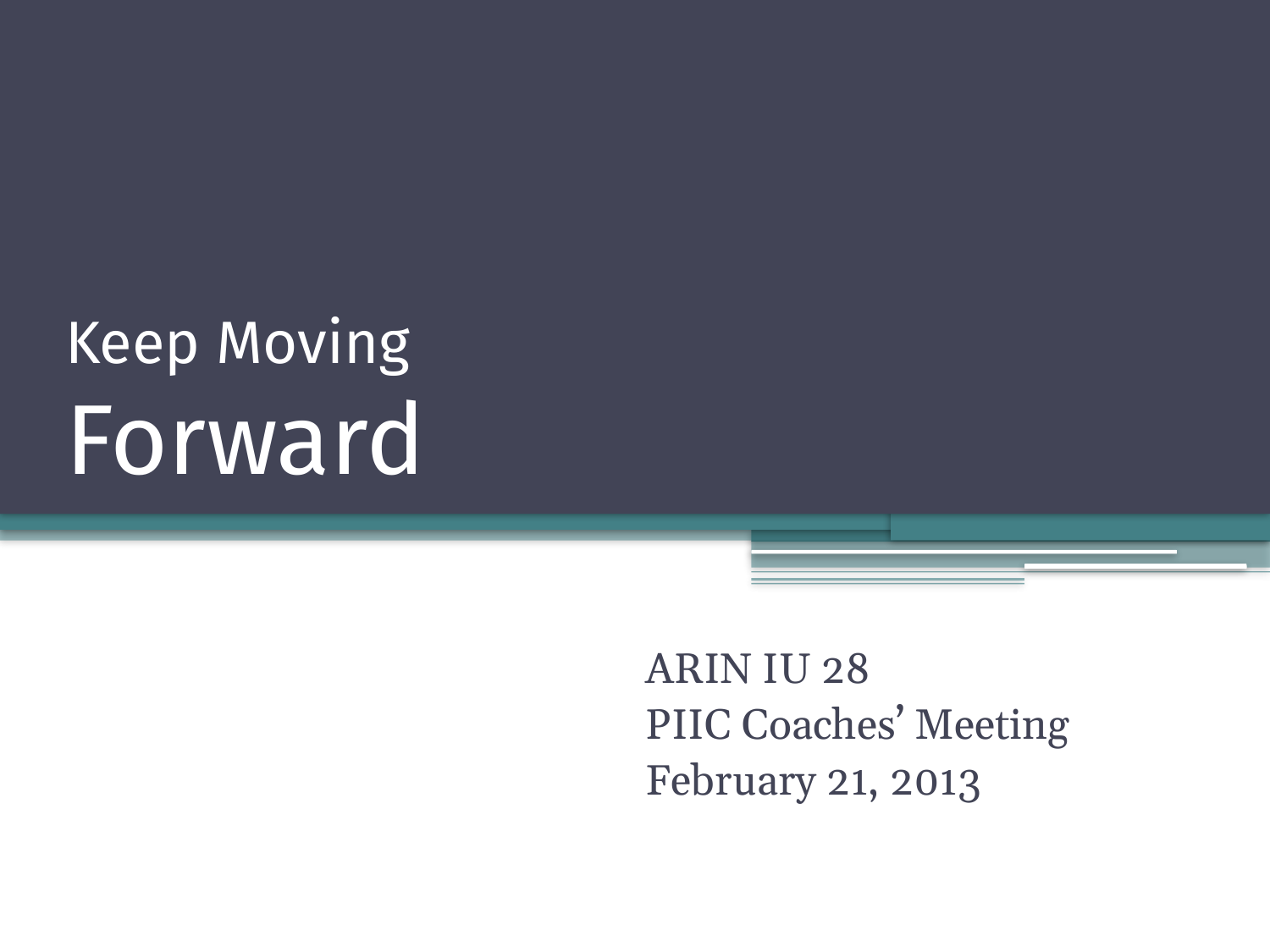

# Keep Moving Forward
ARIN IU 28
PIIC Coaches’ Meeting
February 21, 2013